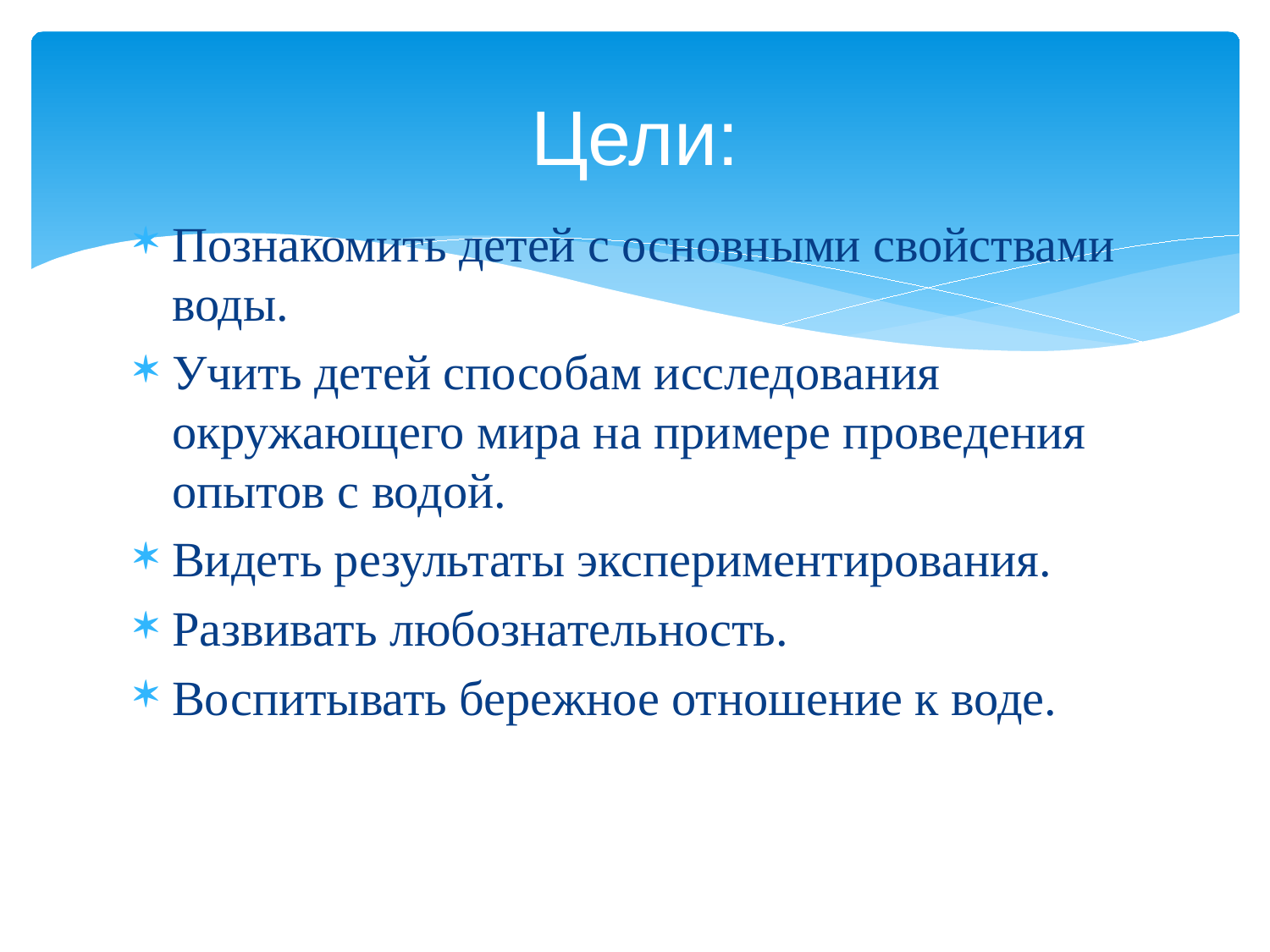

# Цели:
Познакомить детей с основными свойствами воды.
Учить детей способам исследования окружающего мира на примере проведения опытов с водой.
Видеть результаты экспериментирования.
Развивать любознательность.
Воспитывать бережное отношение к воде.